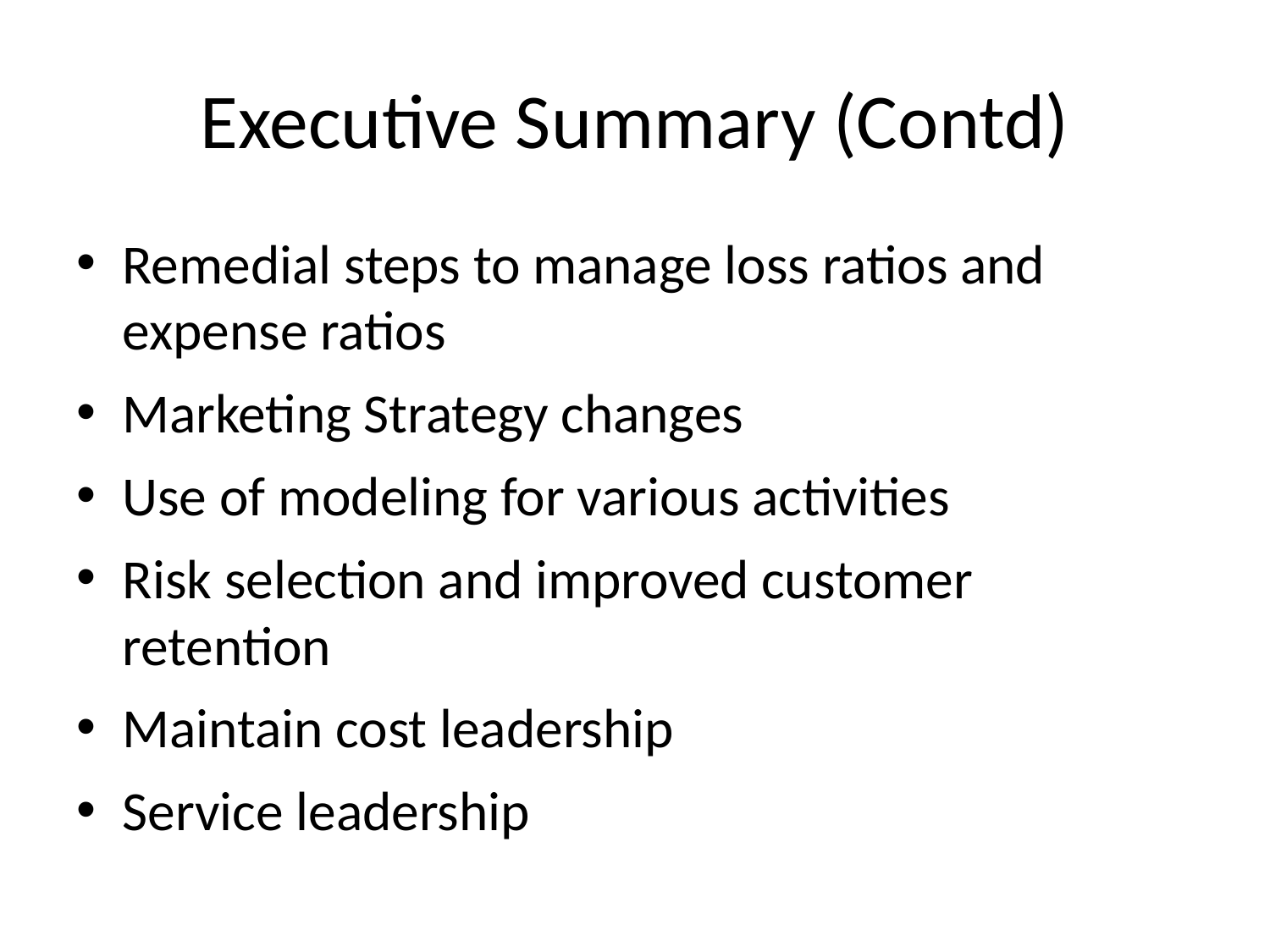

# Executive Summary (Contd)
Remedial steps to manage loss ratios and expense ratios
Marketing Strategy changes
Use of modeling for various activities
Risk selection and improved customer retention
Maintain cost leadership
Service leadership